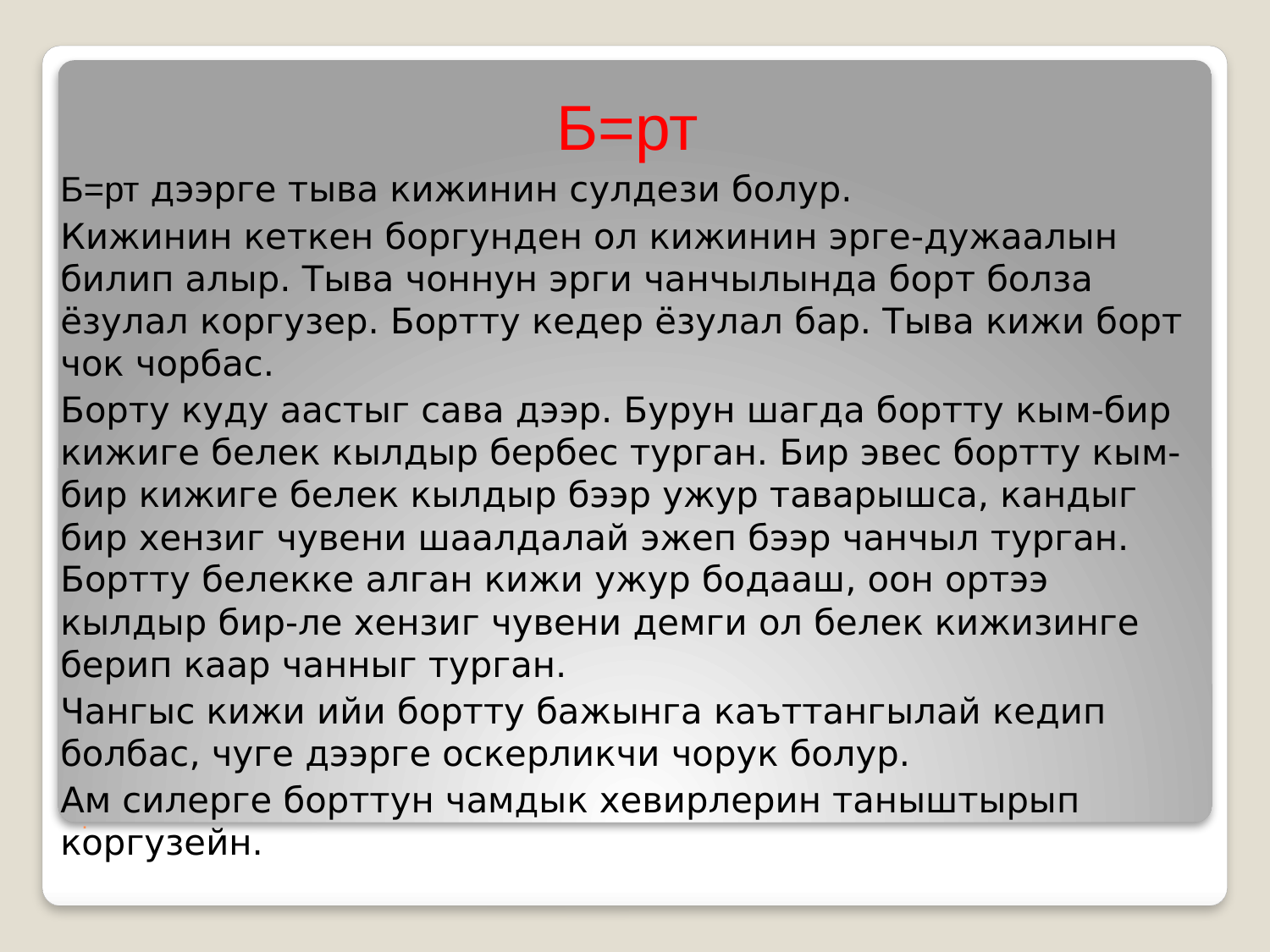

Б=рт
Б=рт дээрге тыва кижинин сулдези болур.
Кижинин кеткен боргунден ол кижинин эрге-дужаалын билип алыр. Тыва чоннун эрги чанчылында борт болза ёзулал коргузер. Бортту кедер ёзулал бар. Тыва кижи борт чок чорбас.
Борту куду аастыг сава дээр. Бурун шагда бортту кым-бир кижиге белек кылдыр бербес турган. Бир эвес бортту кым-бир кижиге белек кылдыр бээр ужур таварышса, кандыг бир хензиг чувени шаалдалай эжеп бээр чанчыл турган. Бортту белекке алган кижи ужур бодааш, оон ортээ кылдыр бир-ле хензиг чувени демги ол белек кижизинге берип каар чанныг турган.
Чангыс кижи ийи бортту бажынга каъттангылай кедип болбас, чуге дээрге оскерликчи чорук болур.
Ам силерге борттун чамдык хевирлерин таныштырып коргузейн.
# .